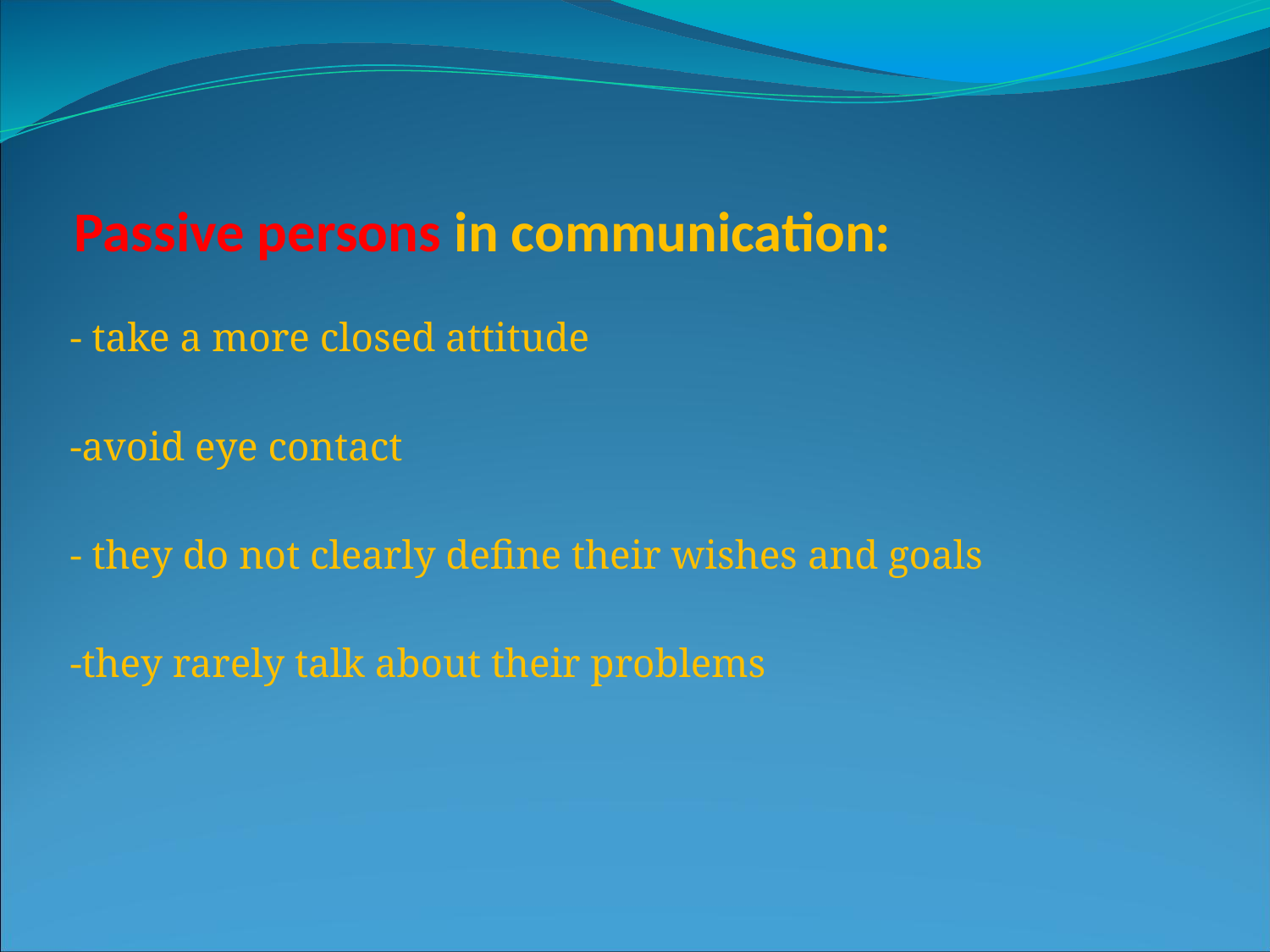

Passive persons in communication:
- take a more closed attitude

-avoid eye contact

- they do not clearly define their wishes and goals

-they rarely talk about their problems